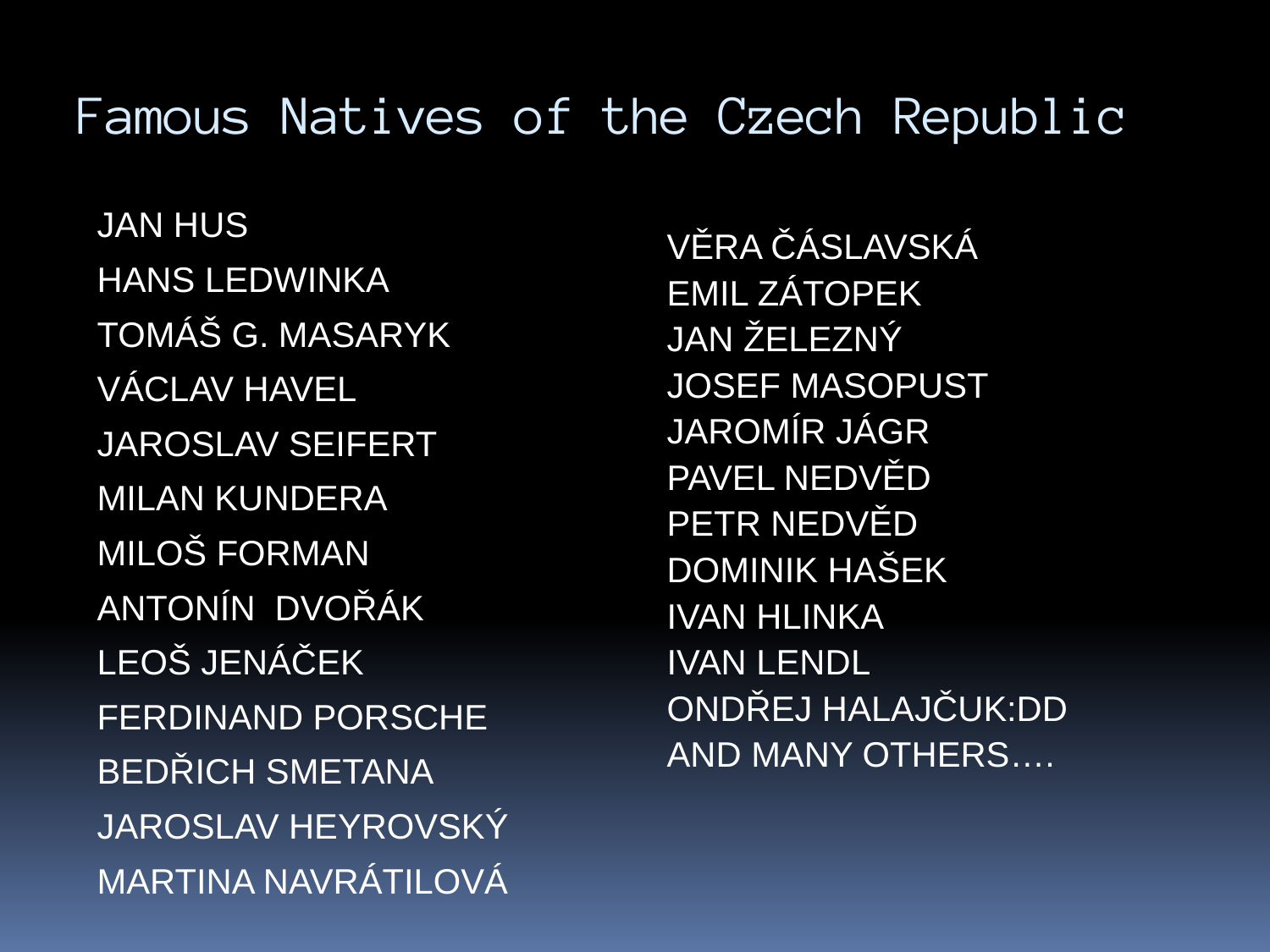

# Famous Natives of the Czech Republic
JAN HUS
HANS LEDWINKA
TOMÁŠ G. MASARYK
VÁCLAV HAVEL
JAROSLAV SEIFERT
MILAN KUNDERA
MILOŠ FORMAN
ANTONÍN  DVOŘÁK
LEOŠ JENÁČEK
FERDINAND PORSCHE
BEDŘICH SMETANA
JAROSLAV HEYROVSKÝ
MARTINA NAVRÁTILOVÁ

VĚRA ČÁSLAVSKÁ
EMIL ZÁTOPEK
JAN ŽELEZNÝ
JOSEF MASOPUST
JAROMÍR JÁGR
PAVEL NEDVĚD
PETR NEDVĚD
DOMINIK HAŠEK
IVAN HLINKA
IVAN LENDL
ONDŘEJ HALAJČUK:DD
AND MANY OTHERS….